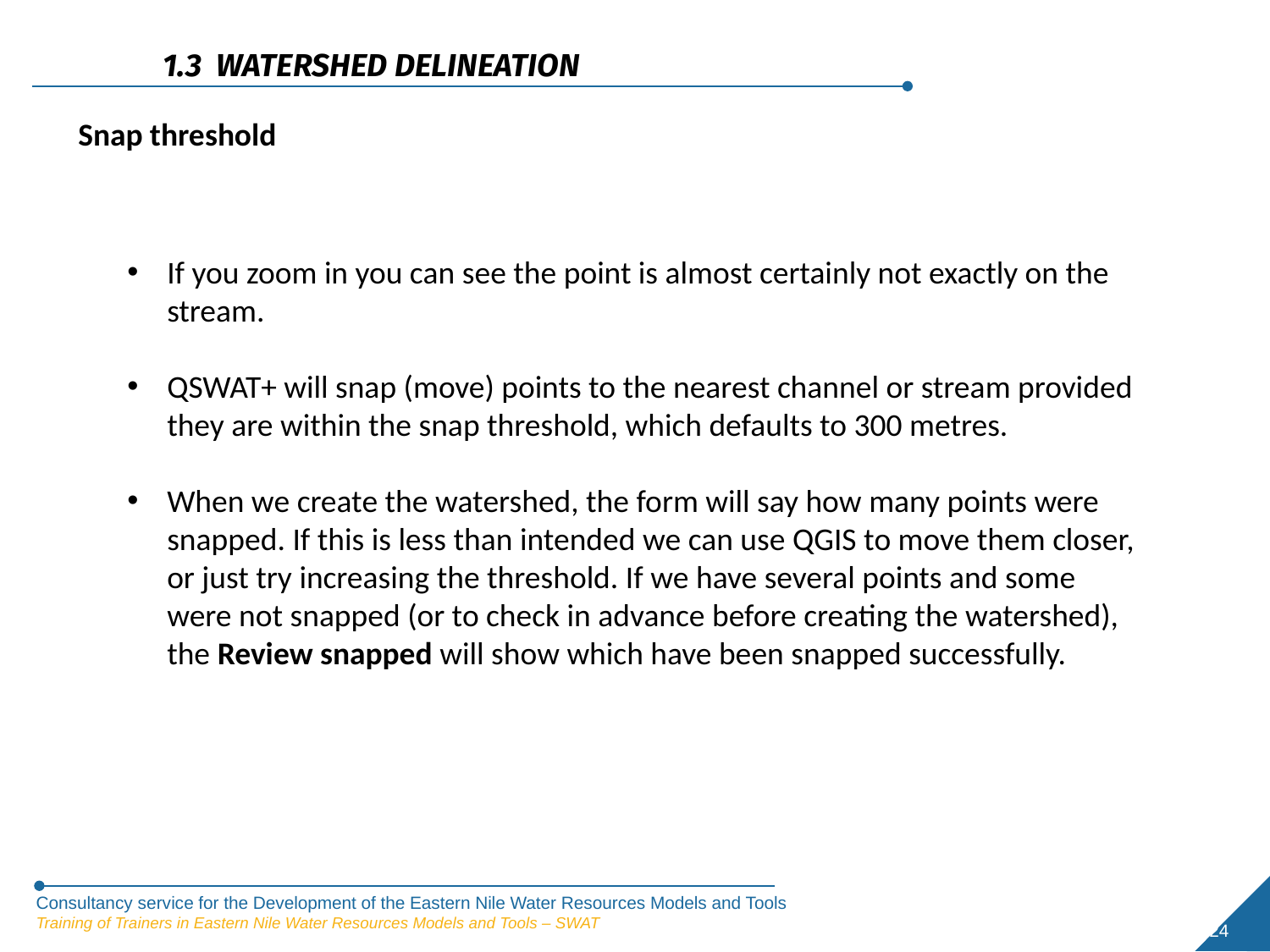

1.3  WATERSHED DELINEATION
Snap threshold
If you zoom in you can see the point is almost certainly not exactly on the stream.

QSWAT+ will snap (move) points to the nearest channel or stream provided they are within the snap threshold, which defaults to 300 metres.

When we create the watershed, the form will say how many points were snapped. If this is less than intended we can use QGIS to move them closer, or just try increasing the threshold. If we have several points and some were not snapped (or to check in advance before creating the watershed), the Review snapped will show which have been snapped successfully.